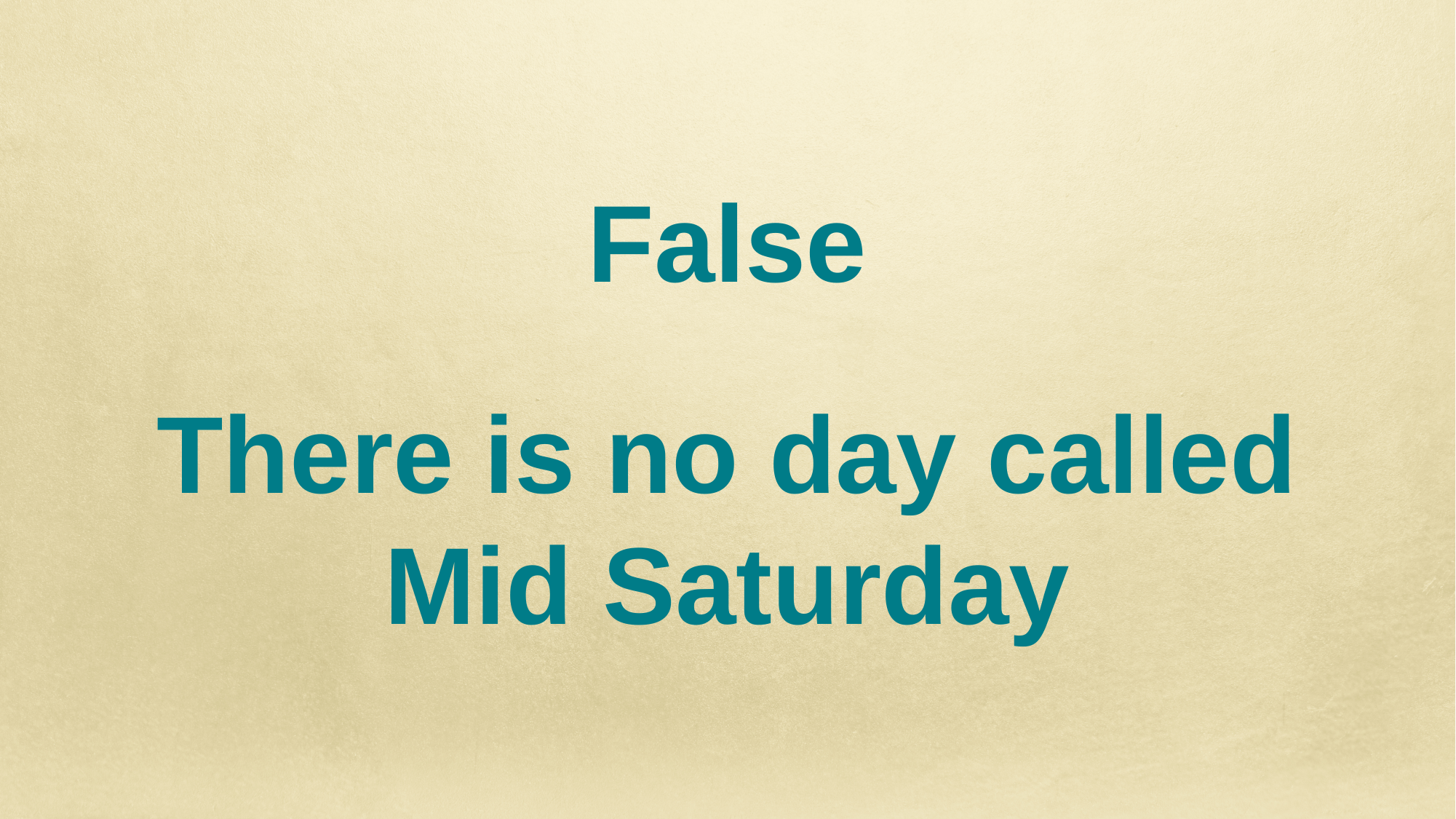

False

There is no day called Mid Saturday